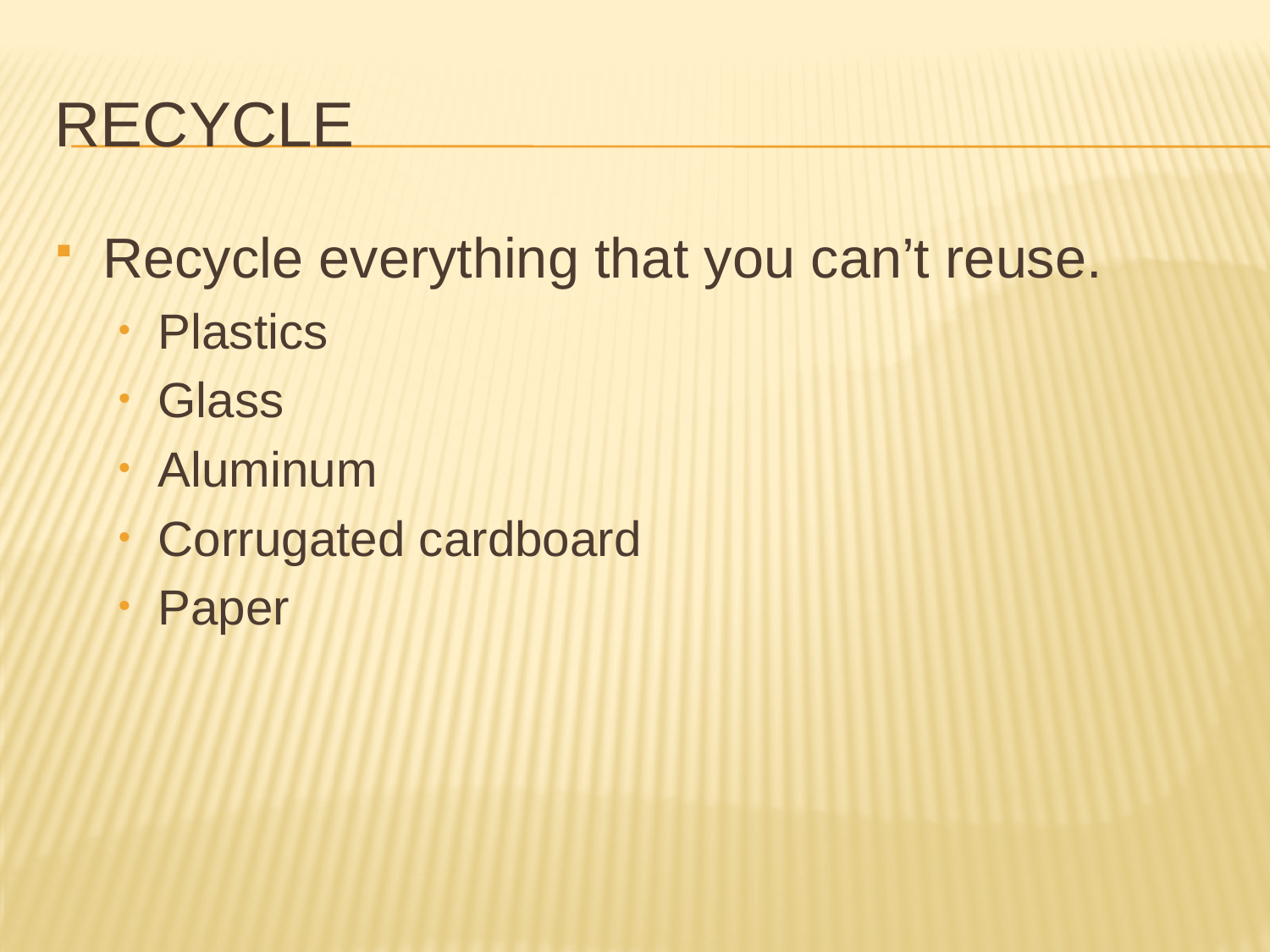

# Recycle
Recycle everything that you can’t reuse.
Plastics
Glass
Aluminum
Corrugated cardboard
Paper